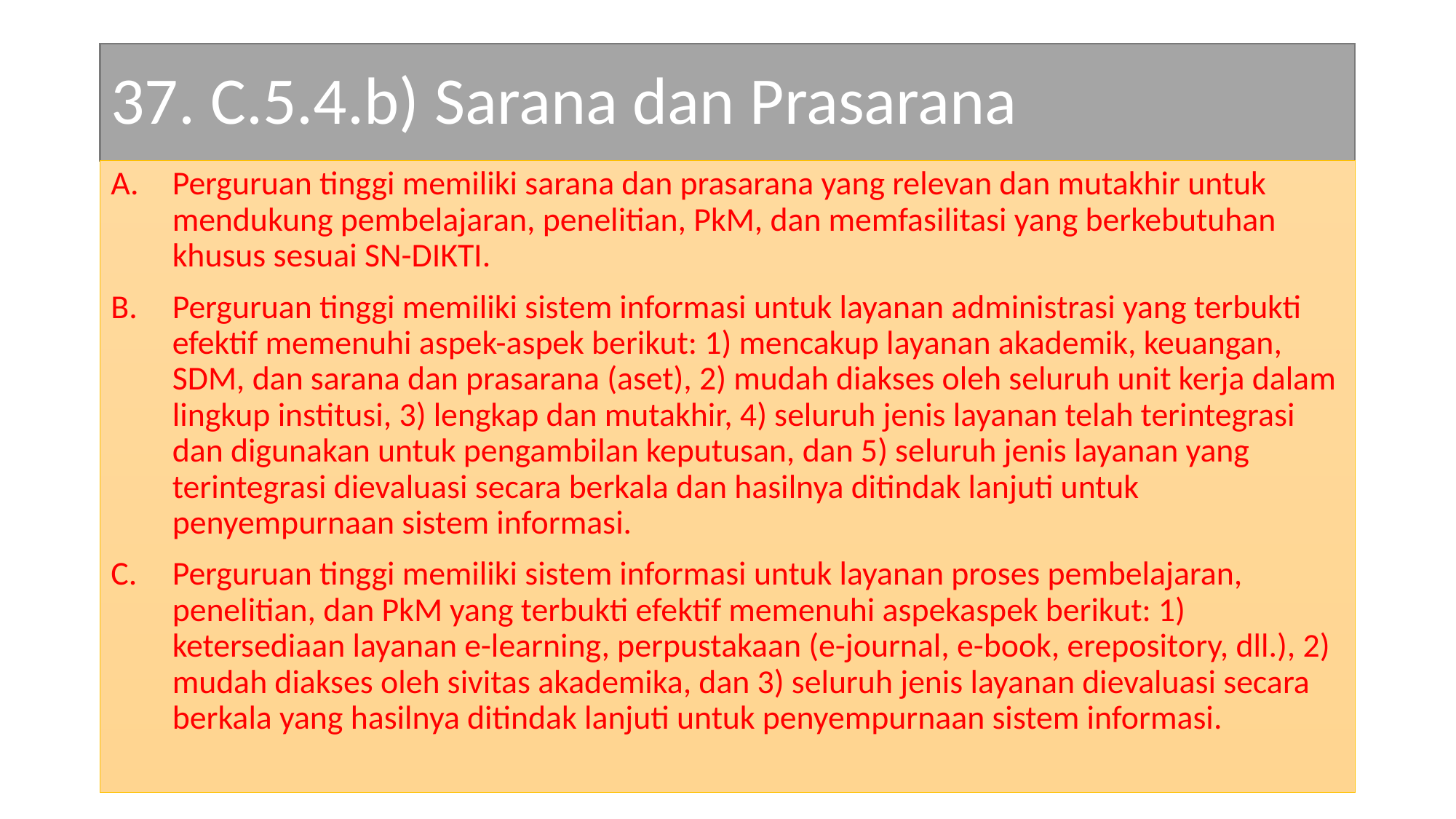

# 37. C.5.4.b) Sarana dan Prasarana
Perguruan tinggi memiliki sarana dan prasarana yang relevan dan mutakhir untuk mendukung pembelajaran, penelitian, PkM, dan memfasilitasi yang berkebutuhan khusus sesuai SN-DIKTI.
Perguruan tinggi memiliki sistem informasi untuk layanan administrasi yang terbukti efektif memenuhi aspek-aspek berikut: 1) mencakup layanan akademik, keuangan, SDM, dan sarana dan prasarana (aset), 2) mudah diakses oleh seluruh unit kerja dalam lingkup institusi, 3) lengkap dan mutakhir, 4) seluruh jenis layanan telah terintegrasi dan digunakan untuk pengambilan keputusan, dan 5) seluruh jenis layanan yang terintegrasi dievaluasi secara berkala dan hasilnya ditindak lanjuti untuk penyempurnaan sistem informasi.
Perguruan tinggi memiliki sistem informasi untuk layanan proses pembelajaran, penelitian, dan PkM yang terbukti efektif memenuhi aspekaspek berikut: 1) ketersediaan layanan e-learning, perpustakaan (e-journal, e-book, erepository, dll.), 2) mudah diakses oleh sivitas akademika, dan 3) seluruh jenis layanan dievaluasi secara berkala yang hasilnya ditindak lanjuti untuk penyempurnaan sistem informasi.